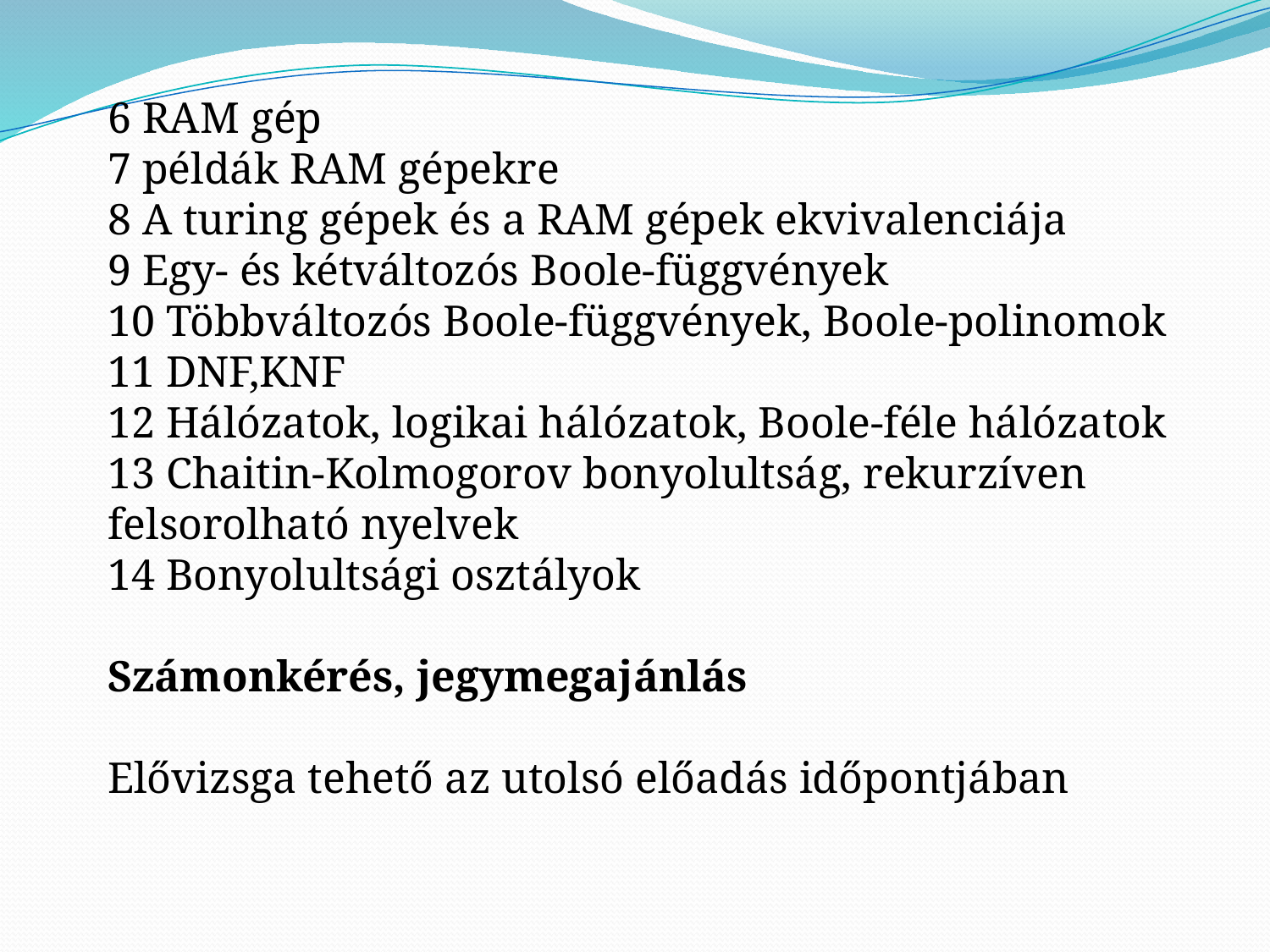

6 RAM gép
7 példák RAM gépekre
8 A turing gépek és a RAM gépek ekvivalenciája
9 Egy- és kétváltozós Boole-függvények
10 Többváltozós Boole-függvények, Boole-polinomok
11 DNF,KNF
12 Hálózatok, logikai hálózatok, Boole-féle hálózatok
13 Chaitin-Kolmogorov bonyolultság, rekurzíven felsorolható nyelvek
14 Bonyolultsági osztályok

Számonkérés, jegymegajánlás

Elővizsga tehető az utolsó előadás időpontjában